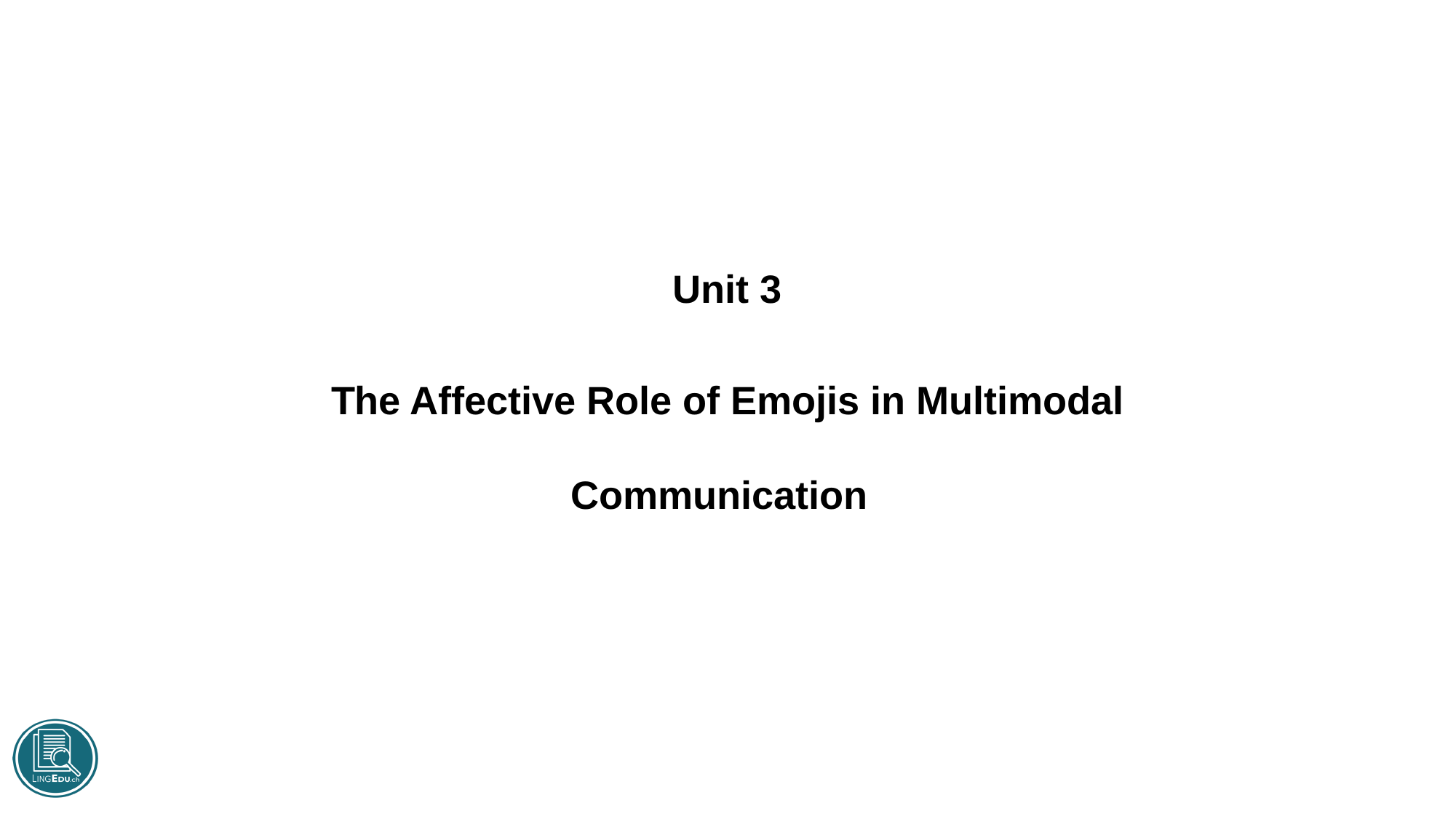

Unit 3
The Affective Role of Emojis in Multimodal Communication